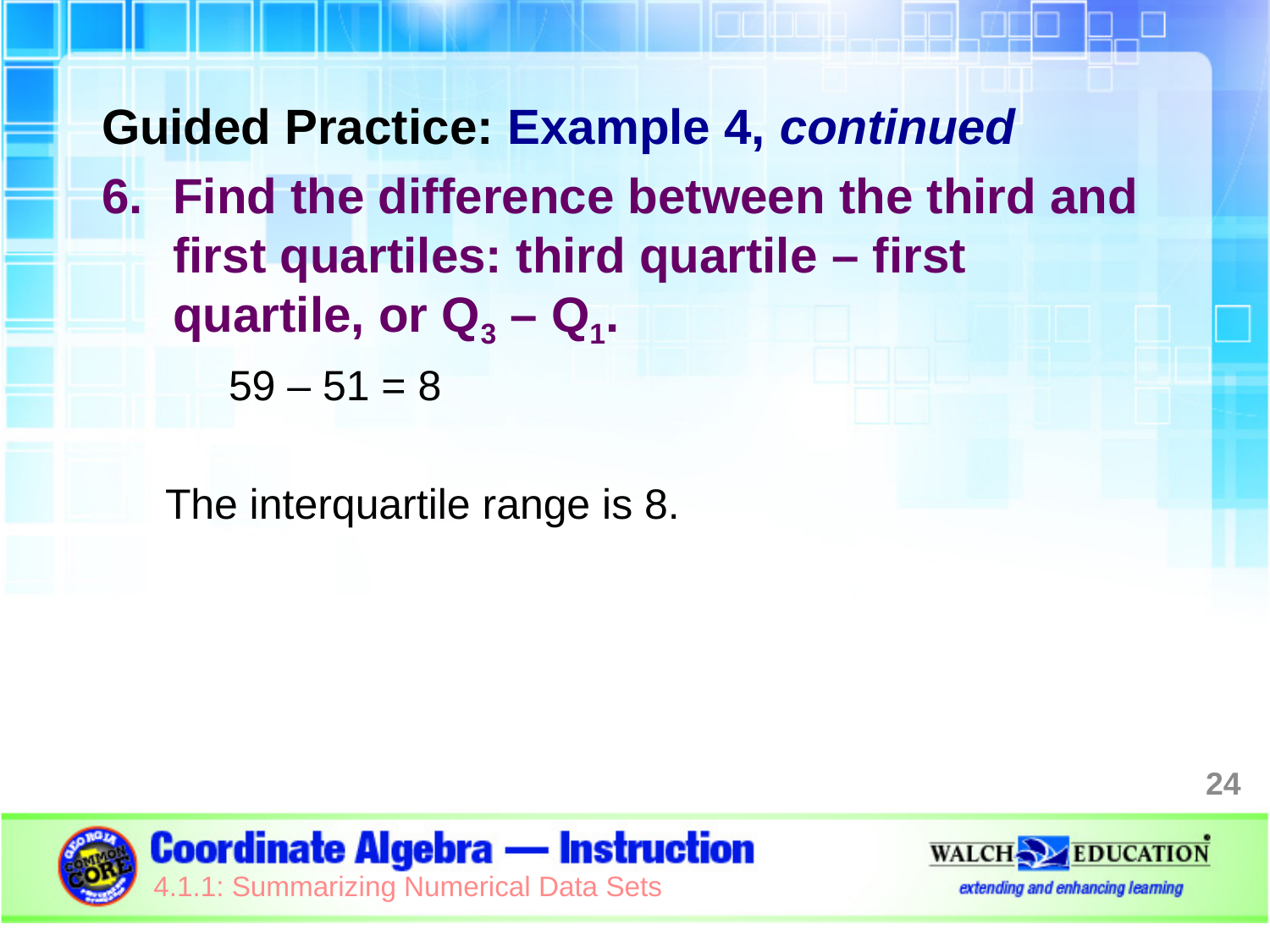

Guided Practice: Example 4, continued
Find the difference between the third and first quartiles: third quartile – first quartile, or Q3 – Q1.
59 – 51 = 8

The interquartile range is 8.

24
4.1.1: Summarizing Numerical Data Sets